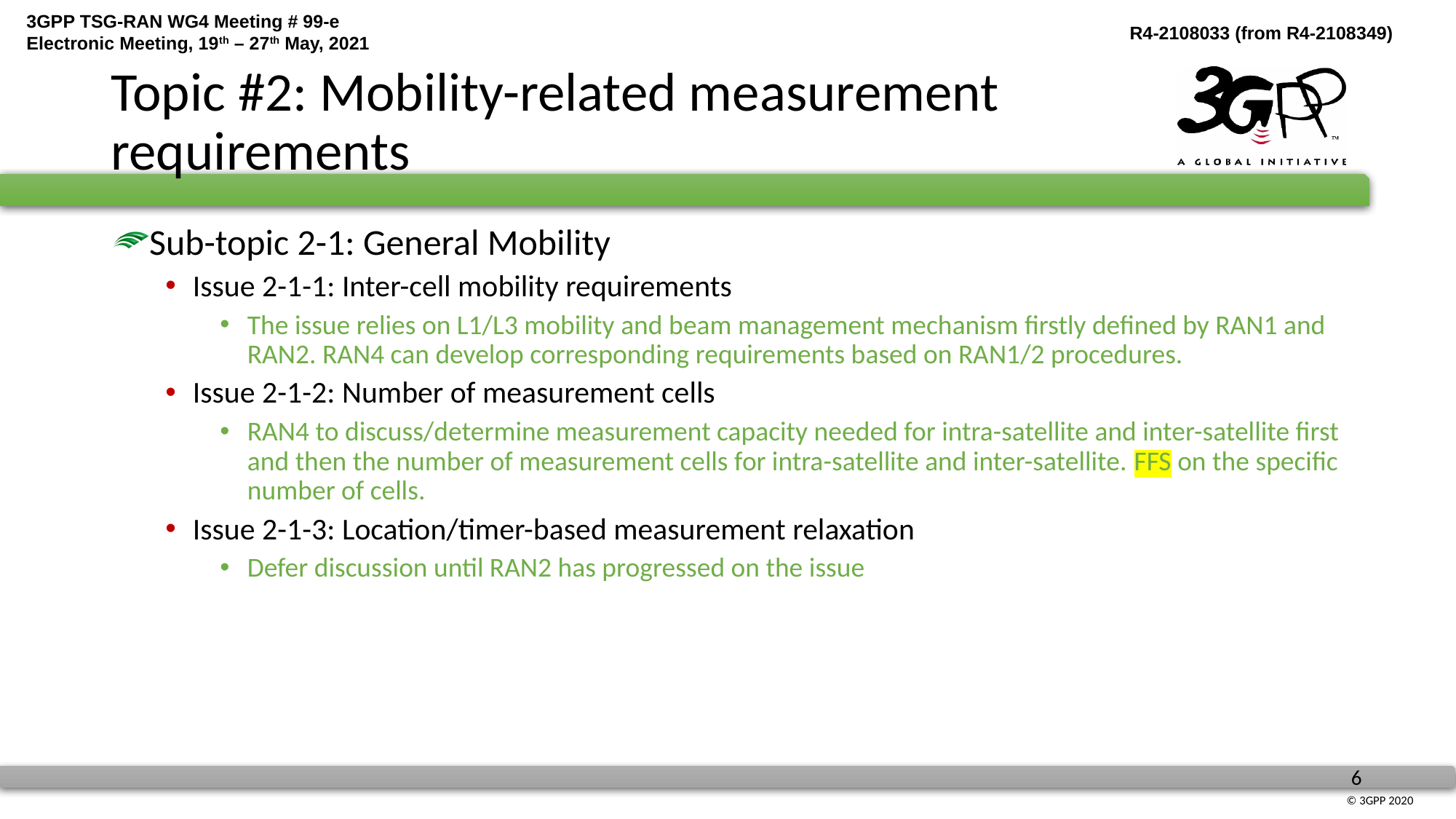

# Topic #2: Mobility-related measurement requirements
Sub-topic 2-1: General Mobility
Issue 2-1-1: Inter-cell mobility requirements
The issue relies on L1/L3 mobility and beam management mechanism firstly defined by RAN1 and RAN2. RAN4 can develop corresponding requirements based on RAN1/2 procedures.
Issue 2-1-2: Number of measurement cells
RAN4 to discuss/determine measurement capacity needed for intra-satellite and inter-satellite first and then the number of measurement cells for intra-satellite and inter-satellite. FFS on the specific number of cells.
Issue 2-1-3: Location/timer-based measurement relaxation
Defer discussion until RAN2 has progressed on the issue